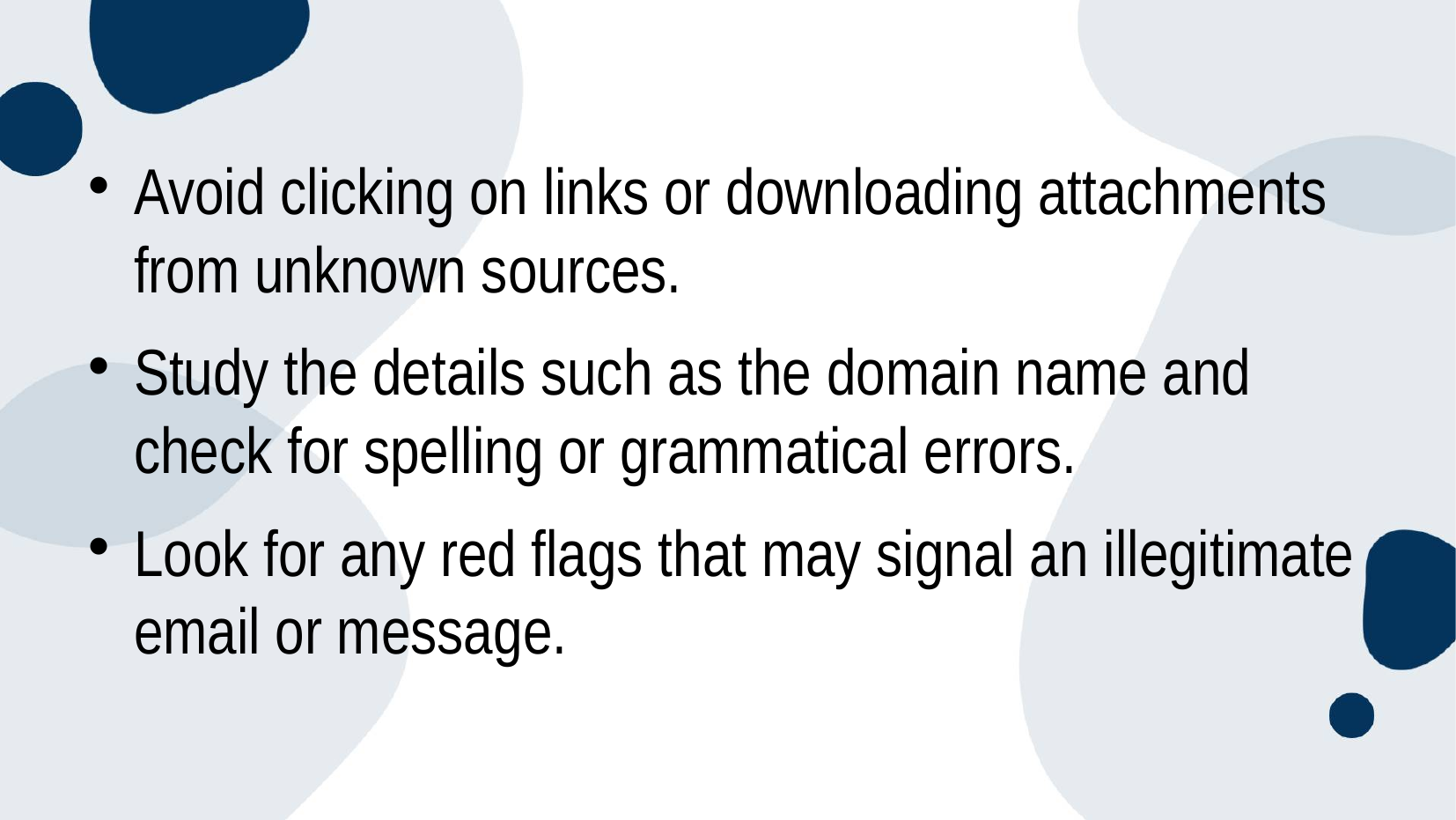

# Avoid clicking on links or downloading attachments from unknown sources.
Study the details such as the domain name and check for spelling or grammatical errors.
Look for any red flags that may signal an illegitimate email or message.